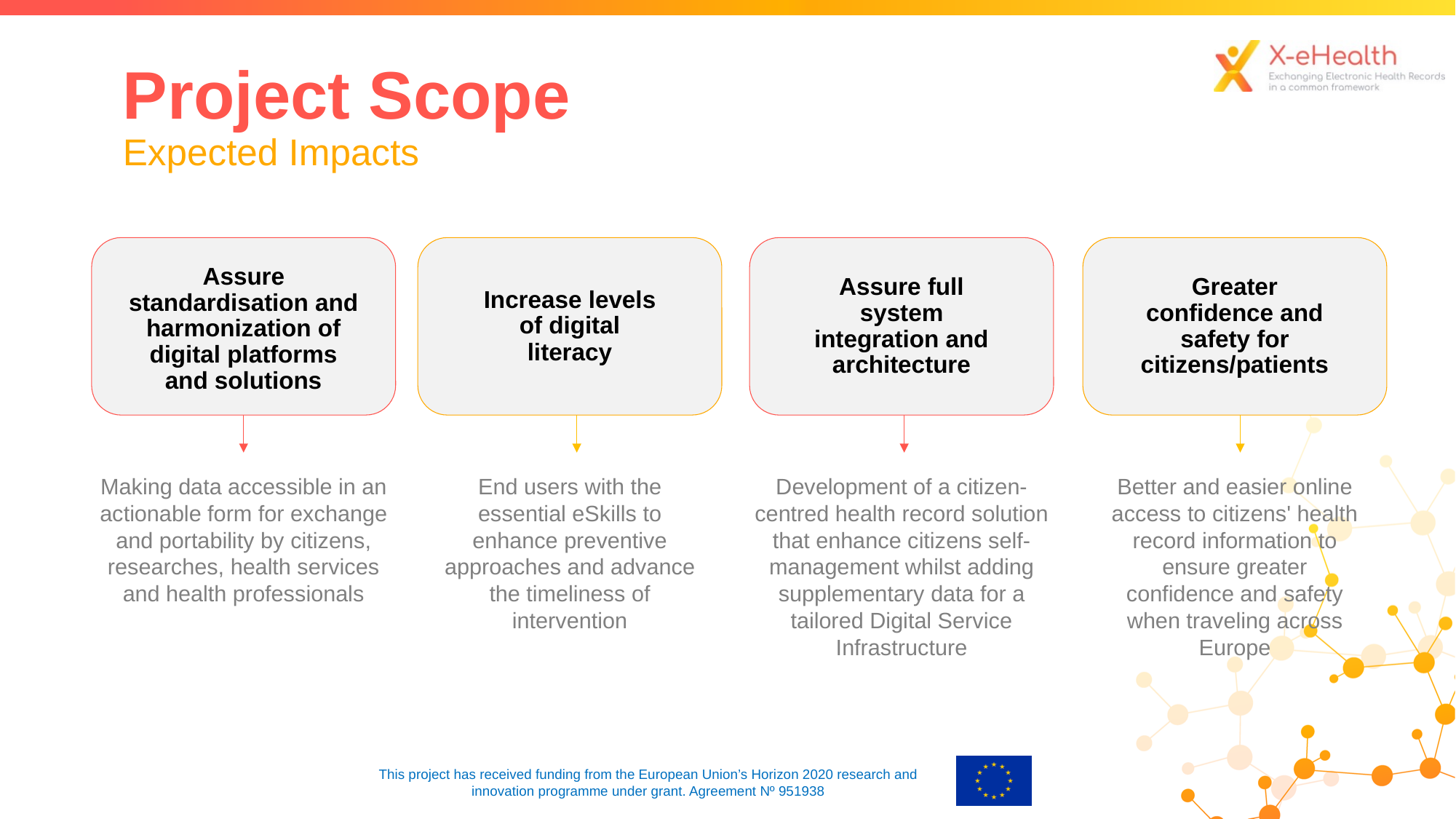

Project Scope
Expected Impacts

Assure standardisation and harmonization of digital platforms and solutions
Making data accessible in an actionable form for exchange and portability by citizens, researches, health services and health professionals

Increase levels of digital literacy
End users with the essential eSkills to enhance preventive approaches and advance the timeliness of intervention

Assure full system integration and architecture
Development of a citizen-centred health record solution that enhance citizens self-management whilst adding supplementary data for a tailored Digital Service Infrastructure

Greater confidence and safety for citizens/patients
Better and easier online access to citizens' health record information to ensure greater confidence and safety when traveling across Europe